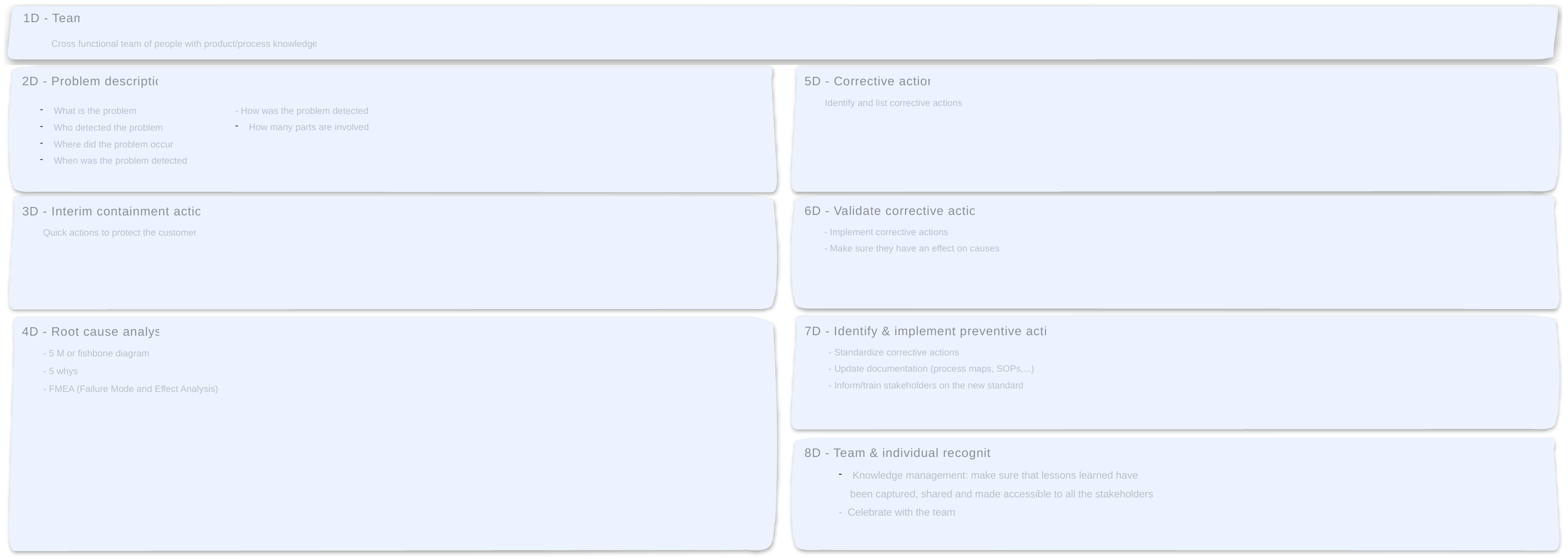

1D - Team
Cross functional team of people with product/process knowledge

2D - Problem description
5D - Corrective actions
Identify and list corrective actions
- How was the problem detected
How many parts are involved
What is the problem
Who detected the problem
Where did the problem occur
When was the problem detected

6D - Validate corrective actions
3D - Interim containment actions
- Implement corrective actions
- Make sure they have an effect on causes
Quick actions to protect the customer

7D - Identify & implement preventive actions
4D - Root cause analysis
- Standardize corrective actions
- Update documentation (process maps, SOPs,...)
- Inform/train stakeholders on the new standard
- 5 M or fishbone diagram
- 5 whys
- FMEA (Failure Mode and Effect Analysis)

8D - Team & individual recognition
Knowledge management: make sure that lessons learned have
    been captured, shared and made accessible to all the stakeholders
-  Celebrate with the team